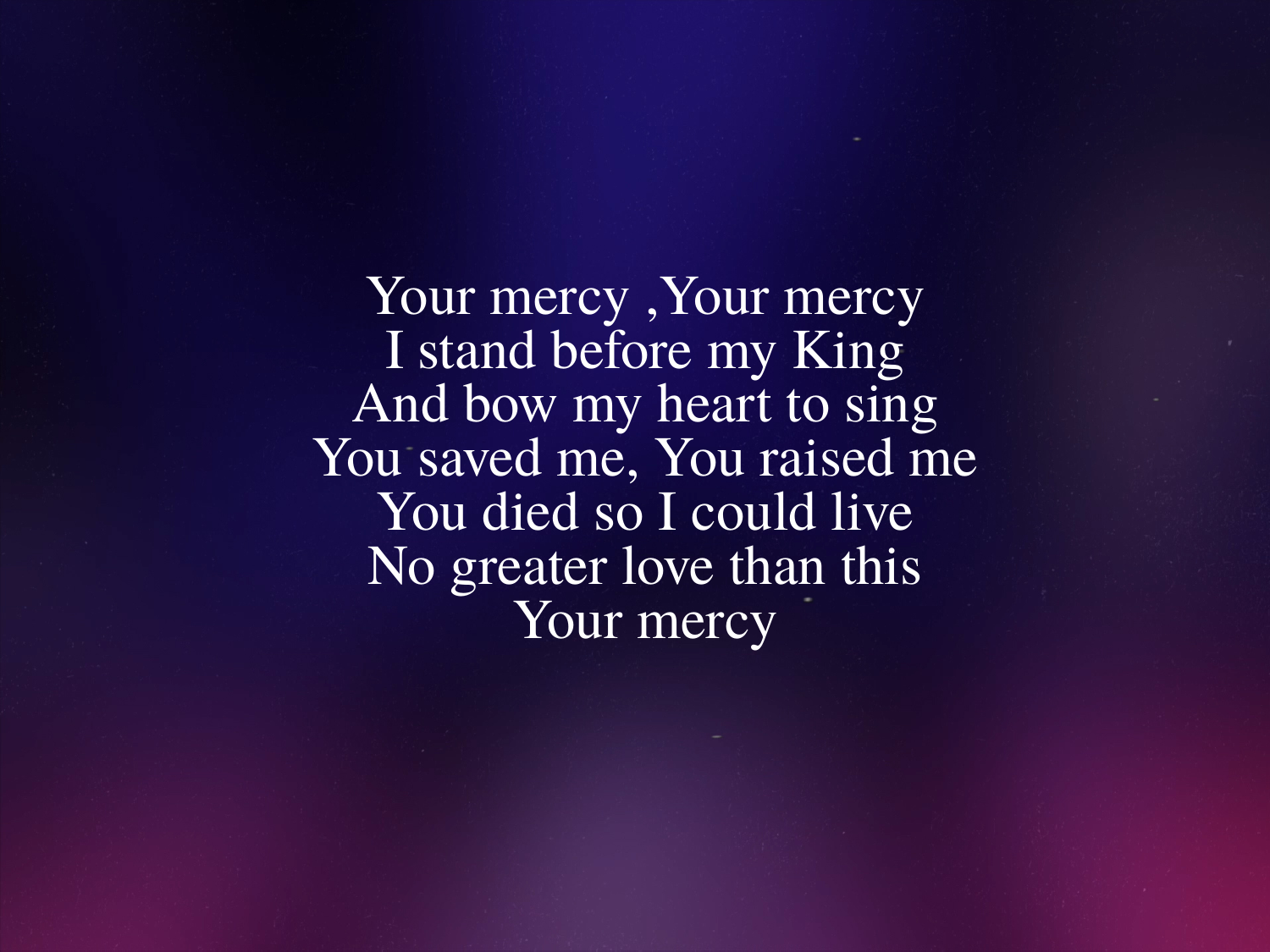

# Your mercy ,Your mercy I stand before my King And bow my heart to sing You saved me, You raised me You died so I could live No greater love than this Your mercy